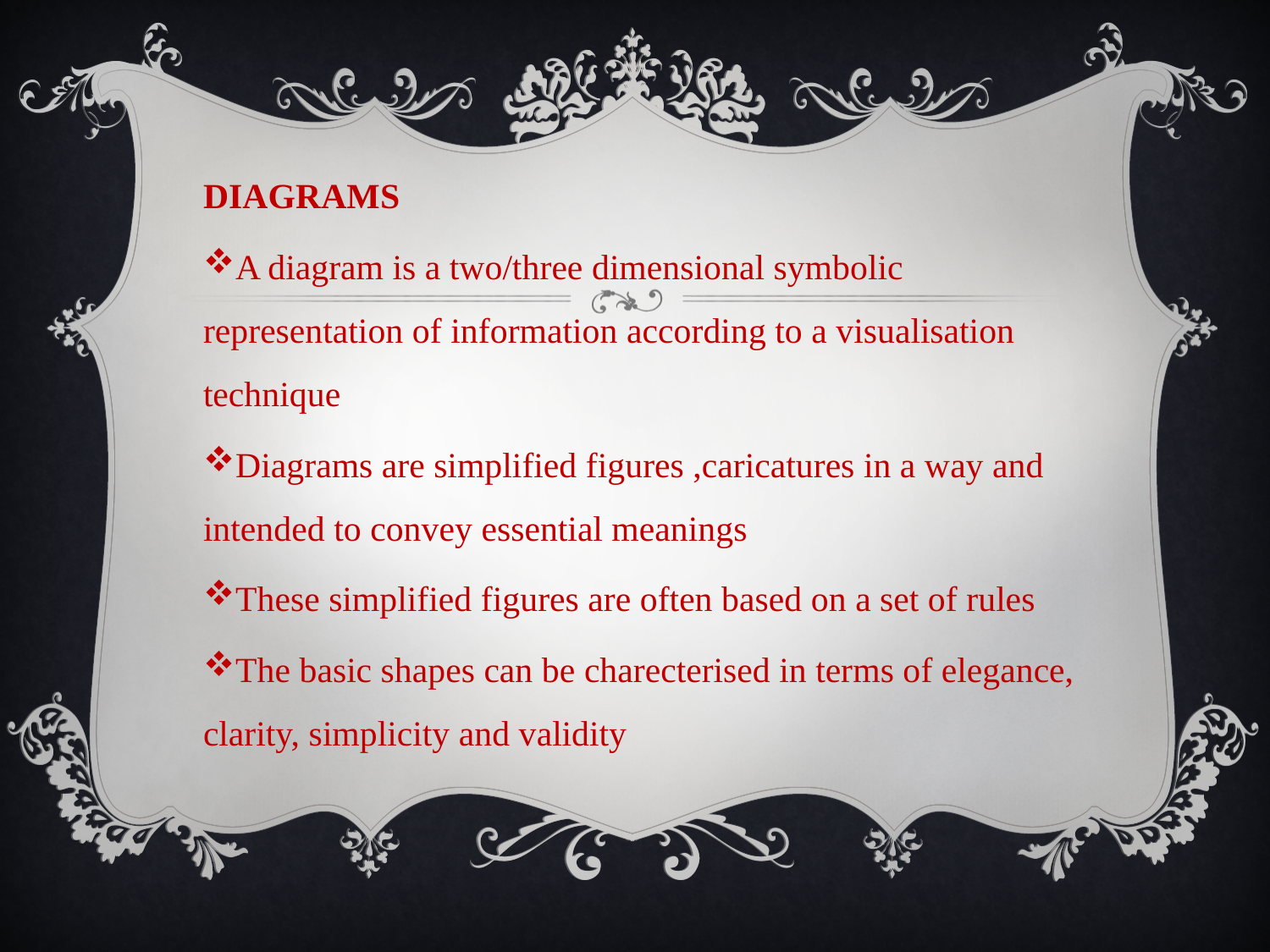

DIAGRAMS
A diagram is a two/three dimensional symbolic representation of information according to a visualisation technique
Diagrams are simplified figures ,caricatures in a way and intended to convey essential meanings
These simplified figures are often based on a set of rules
The basic shapes can be charecterised in terms of elegance, clarity, simplicity and validity